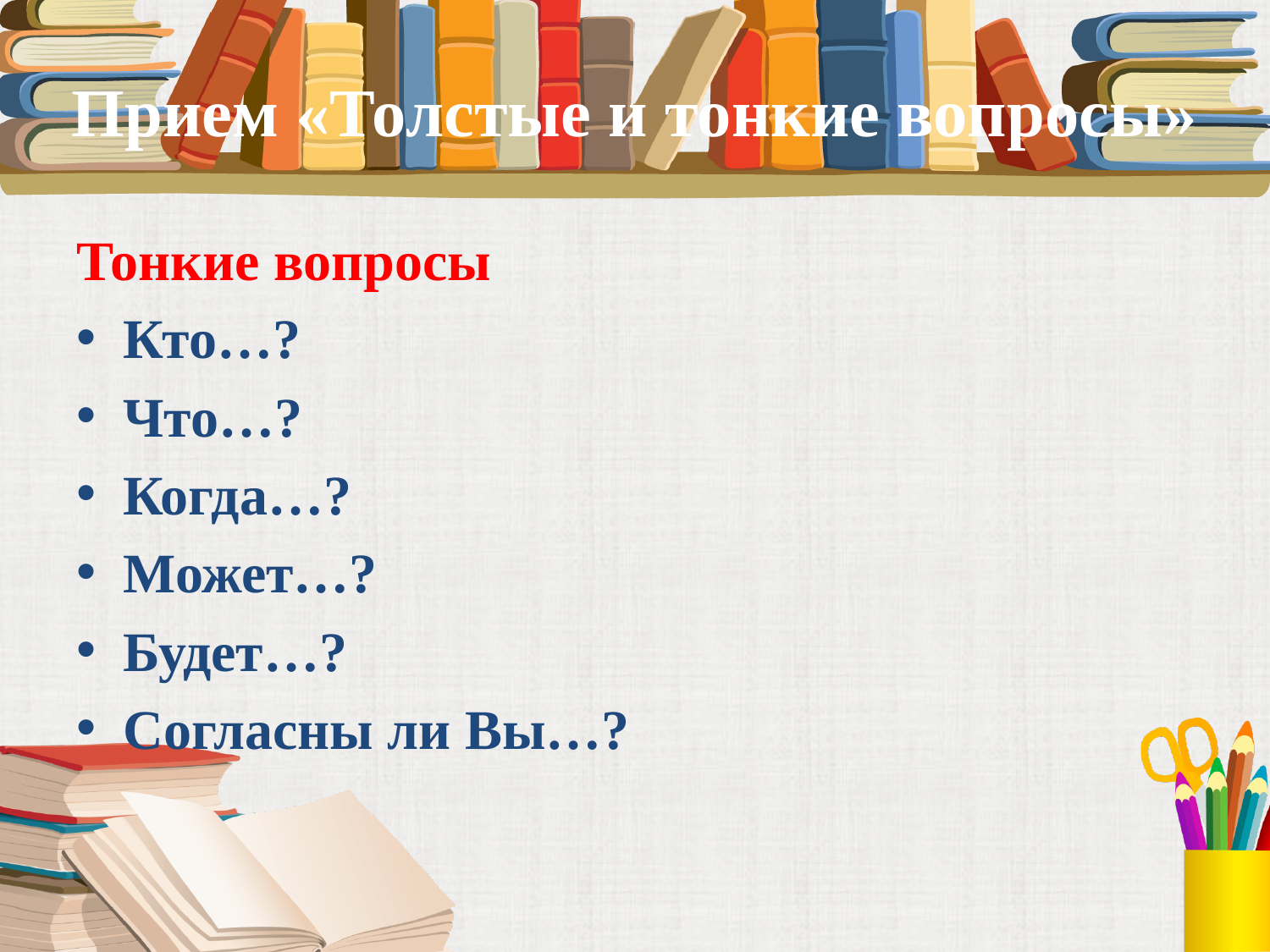

# Прием «Толстые и тонкие вопросы»
Тонкие вопросы
Кто…?
Что…?
Когда…?
Может…?
Будет…?
Согласны ли Вы…?